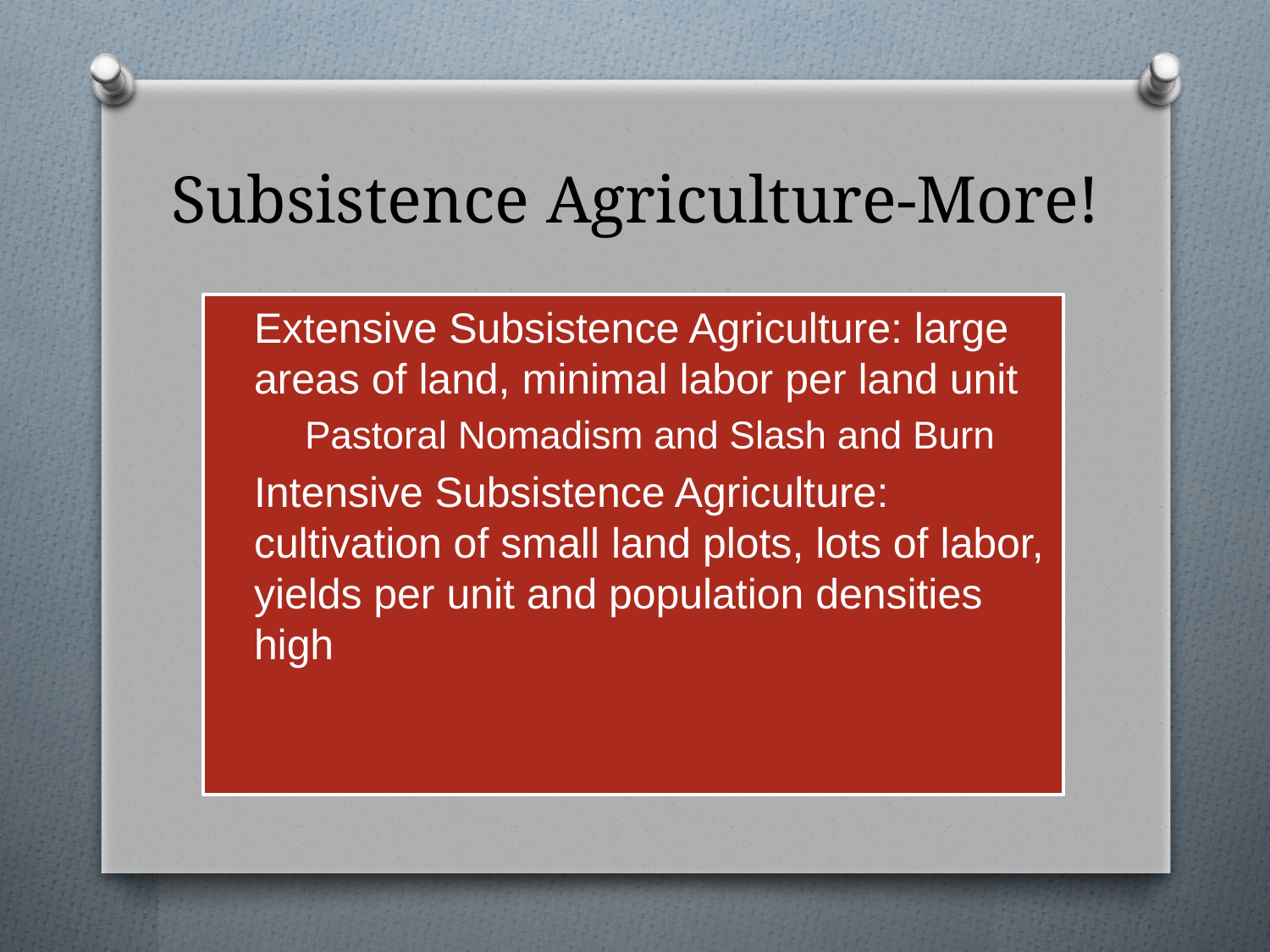

# Subsistence Agriculture-More!
Extensive Subsistence Agriculture: large areas of land, minimal labor per land unit
Pastoral Nomadism and Slash and Burn
Intensive Subsistence Agriculture: cultivation of small land plots, lots of labor, yields per unit and population densities high